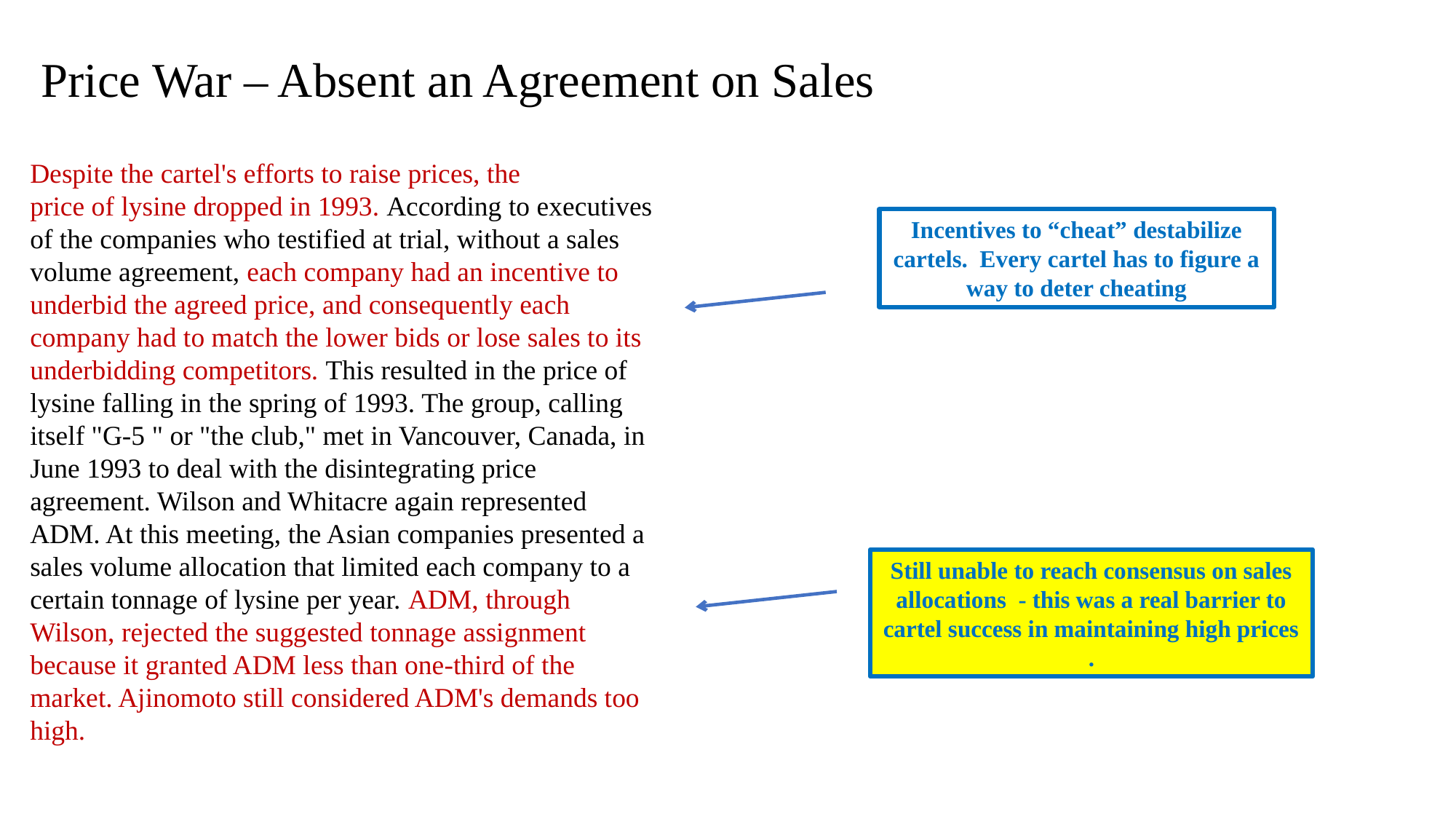

Price War – Absent an Agreement on Sales
Despite the cartel's efforts to raise prices, the
price of lysine dropped in 1993. According to executives
of the companies who testified at trial, without a sales
volume agreement, each company had an incentive to
underbid the agreed price, and consequently each
company had to match the lower bids or lose sales to its
underbidding competitors. This resulted in the price of
lysine falling in the spring of 1993. The group, calling
itself "G-5 " or "the club," met in Vancouver, Canada, in
June 1993 to deal with the disintegrating price
agreement. Wilson and Whitacre again represented
ADM. At this meeting, the Asian companies presented a
sales volume allocation that limited each company to a
certain tonnage of lysine per year. ADM, through
Wilson, rejected the suggested tonnage assignment
because it granted ADM less than one-third of the
market. Ajinomoto still considered ADM's demands too
high.
Incentives to “cheat” destabilize cartels.  Every cartel has to figure a way to deter cheating

Still unable to reach consensus on sales allocations  - this was a real barrier to cartel success in maintaining high prices .